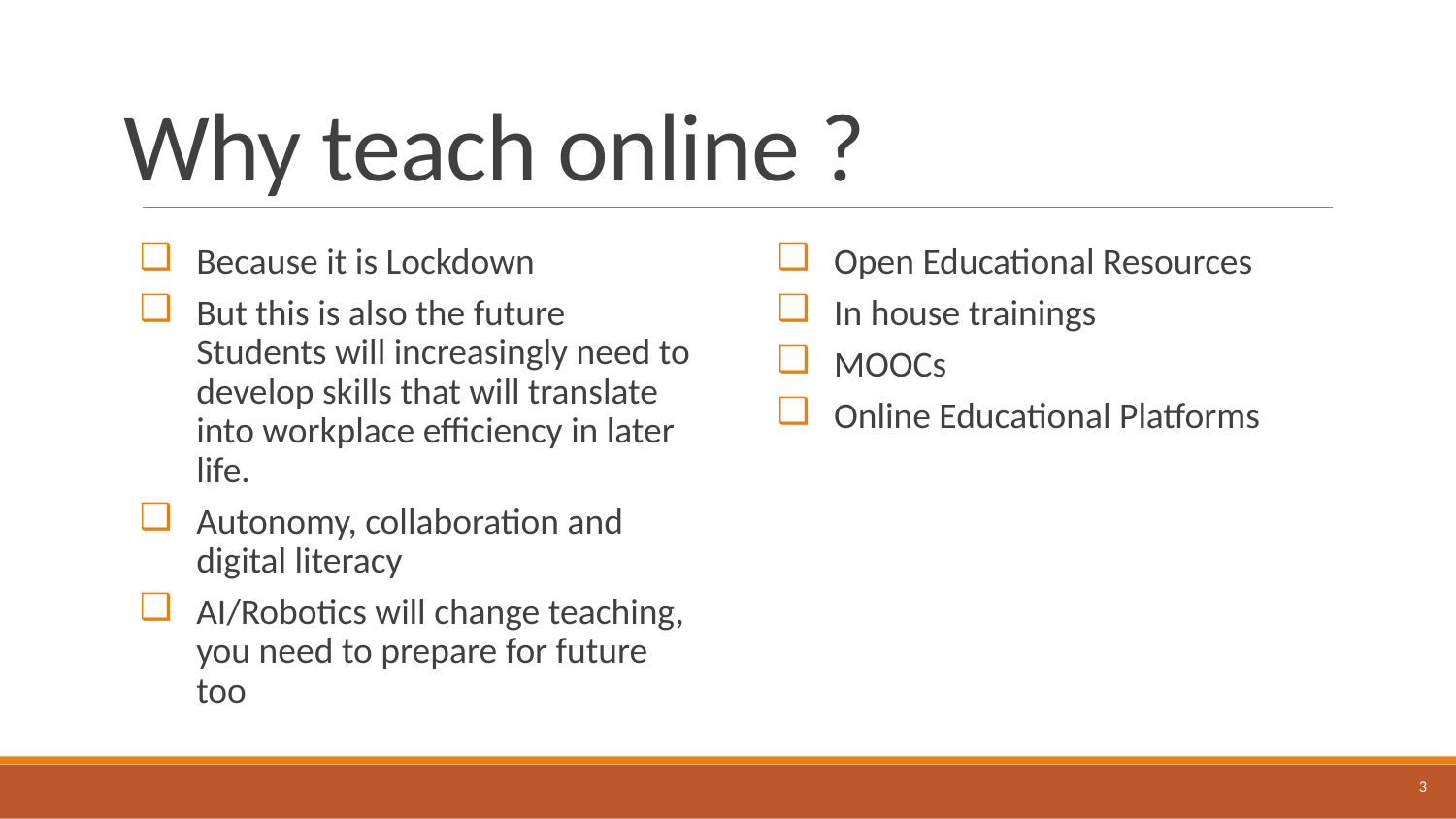

# Why teach online ?
Because it is Lockdown
But this is also the future Students will increasingly need to develop skills that will translate into workplace efficiency in later life.
Autonomy, collaboration and digital literacy
AI/Robotics will change teaching, you need to prepare for future too
Open Educational Resources
In house trainings
MOOCs
Online Educational Platforms

3